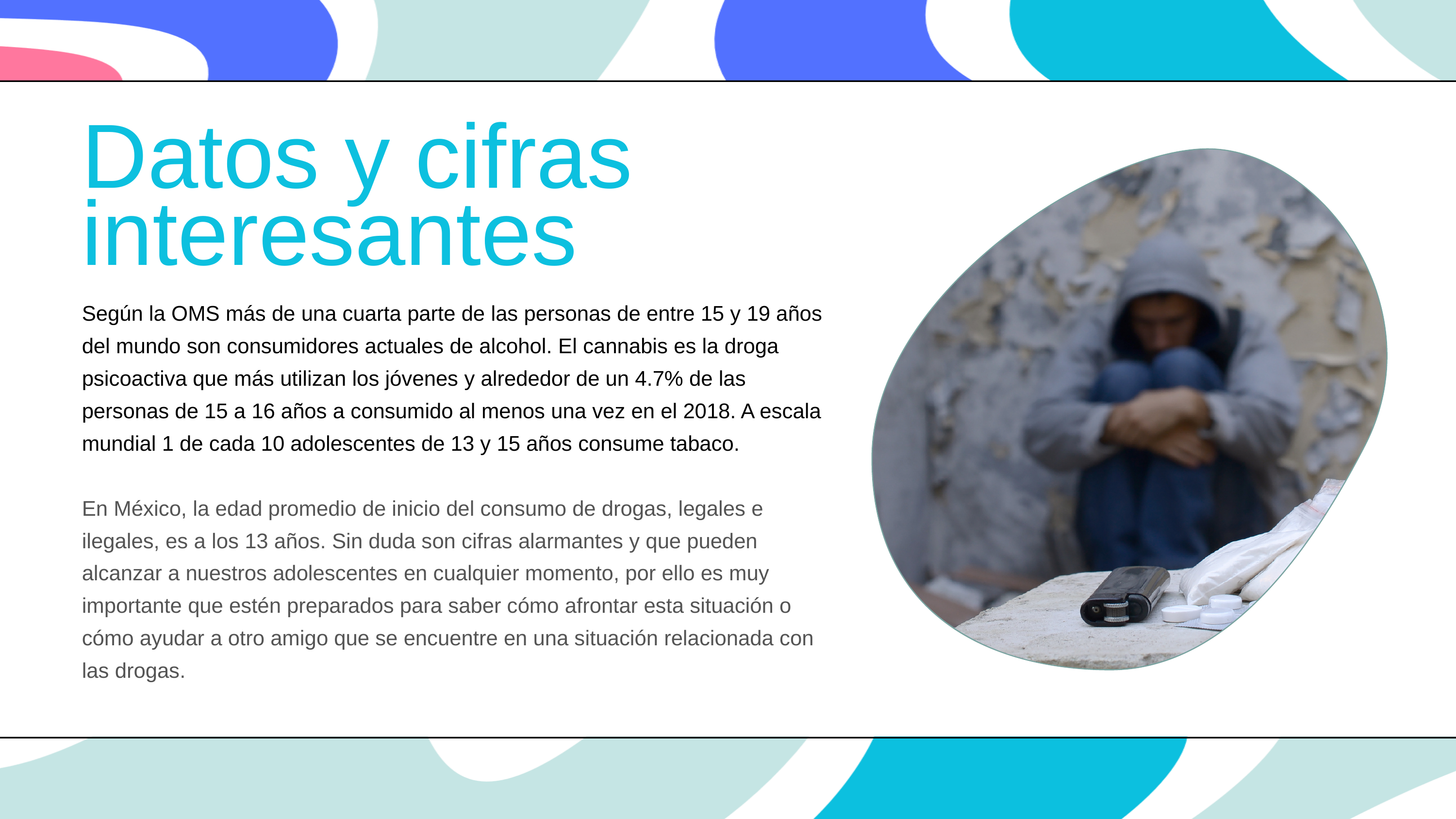

Datos y cifras interesantes

Según la OMS más de una cuarta parte de las personas de entre 15 y 19 años del mundo son consumidores actuales de alcohol. El cannabis es la droga psicoactiva que más utilizan los jóvenes y alrededor de un 4.7% de las personas de 15 a 16 años a consumido al menos una vez en el 2018. A escala mundial 1 de cada 10 adolescentes de 13 y 15 años consume tabaco.

En México, la edad promedio de inicio del consumo de drogas, legales e ilegales, es a los 13 años. Sin duda son cifras alarmantes y que pueden alcanzar a nuestros adolescentes en cualquier momento, por ello es muy importante que estén preparados para saber cómo afrontar esta situación o cómo ayudar a otro amigo que se encuentre en una situación relacionada con las drogas.